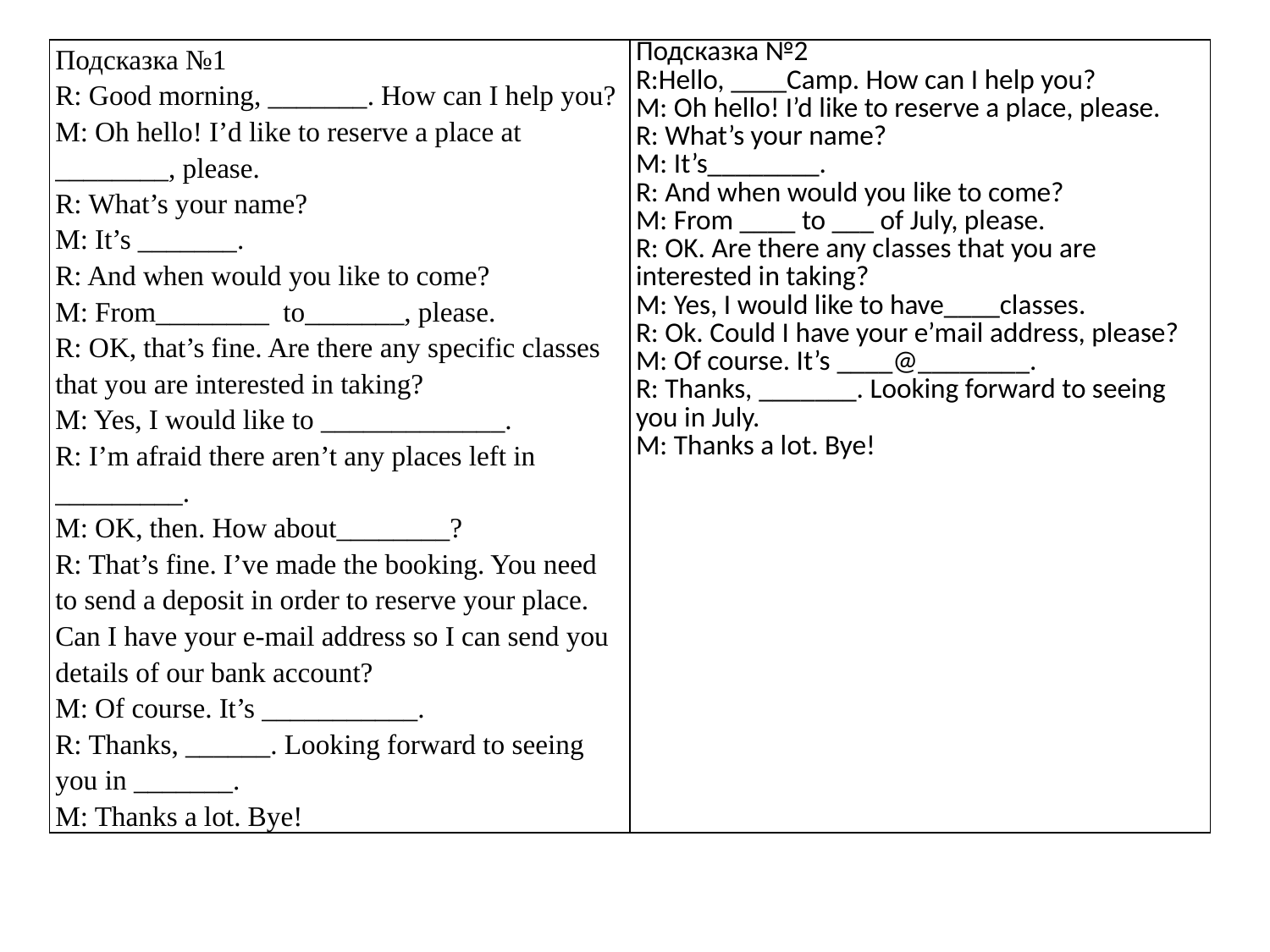

| Подсказка №1 R: Good morning, \_\_\_\_\_\_\_. How can I help you? M: Oh hello! I’d like to reserve a place at \_\_\_\_\_\_\_\_, please. R: What’s your name? M: It’s \_\_\_\_\_\_\_. R: And when would you like to come? M: From\_\_\_\_\_\_\_\_ to\_\_\_\_\_\_\_, please. R: OK, that’s fine. Are there any specific classes that you are interested in taking? M: Yes, I would like to \_\_\_\_\_\_\_\_\_\_\_\_\_. R: I’m afraid there aren’t any places left in \_\_\_\_\_\_\_\_\_. M: OK, then. How about\_\_\_\_\_\_\_\_? R: That’s fine. I’ve made the booking. You need to send a deposit in order to reserve your place. Can I have your e-mail address so I can send you details of our bank account? M: Of course. It’s \_\_\_\_\_\_\_\_\_\_\_. R: Thanks, \_\_\_\_\_\_. Looking forward to seeing you in \_\_\_\_\_\_\_. M: Thanks a lot. Bye! | Подсказка №2 R:Hello, \_\_\_\_Camp. How can I help you? M: Oh hello! I’d like to reserve a place, please. R: What’s your name? M: It’s\_\_\_\_\_\_\_\_. R: And when would you like to come? M: From \_\_\_\_ to \_\_\_ of July, please. R: OK. Are there any classes that you are interested in taking? M: Yes, I would like to have\_\_\_\_classes. R: Ok. Could I have your e’mail address, please? M: Of course. It’s \_\_\_\_@\_\_\_\_\_\_\_\_. R: Thanks, ­­­­­\_\_\_\_\_\_\_. Looking forward to seeing you in July. M: Thanks a lot. Bye! |
| --- | --- |